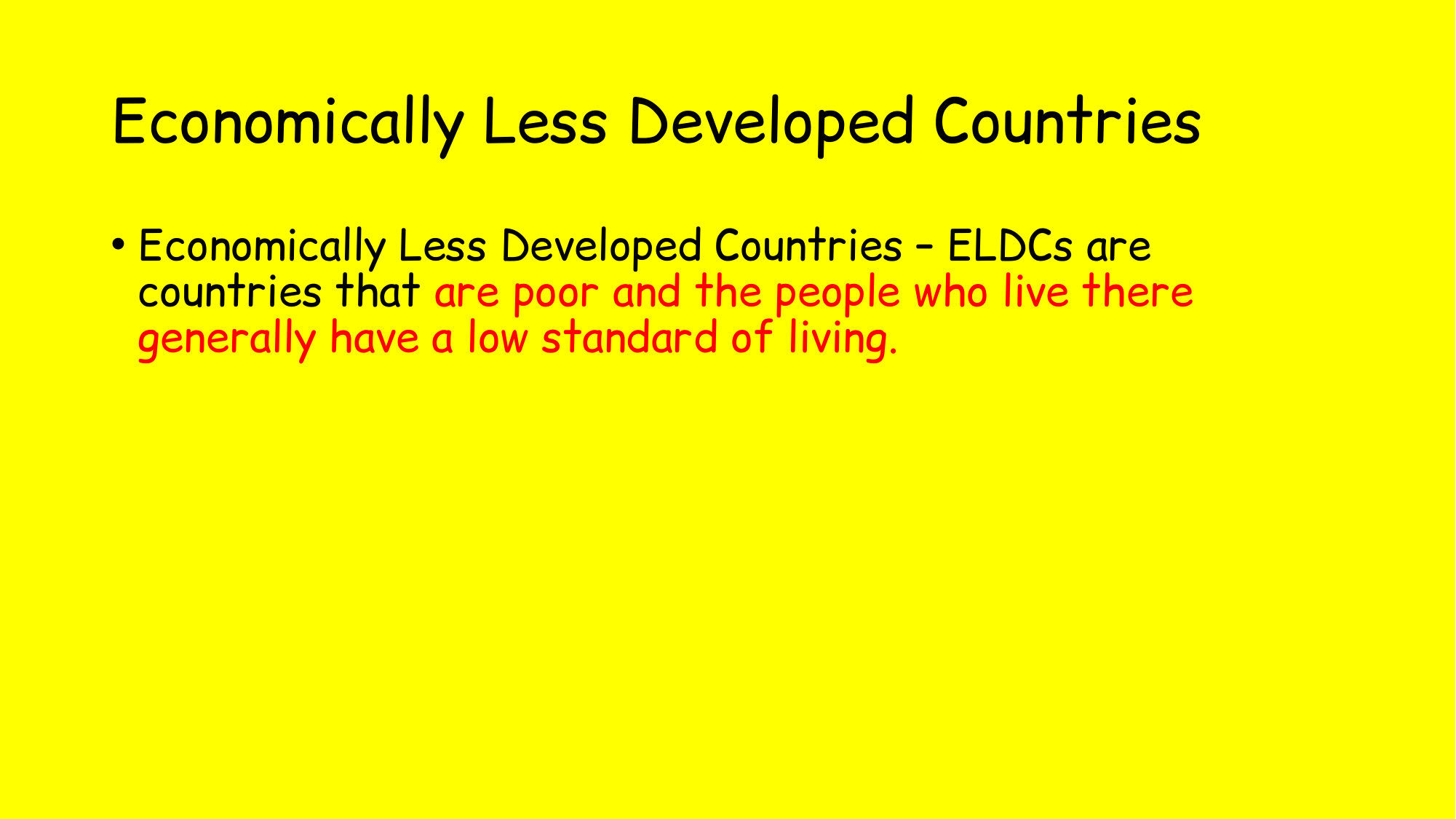

# Economically Less Developed Countries
Economically Less Developed Countries – ELDCs are countries that are poor and the people who live there generally have a low standard of living.